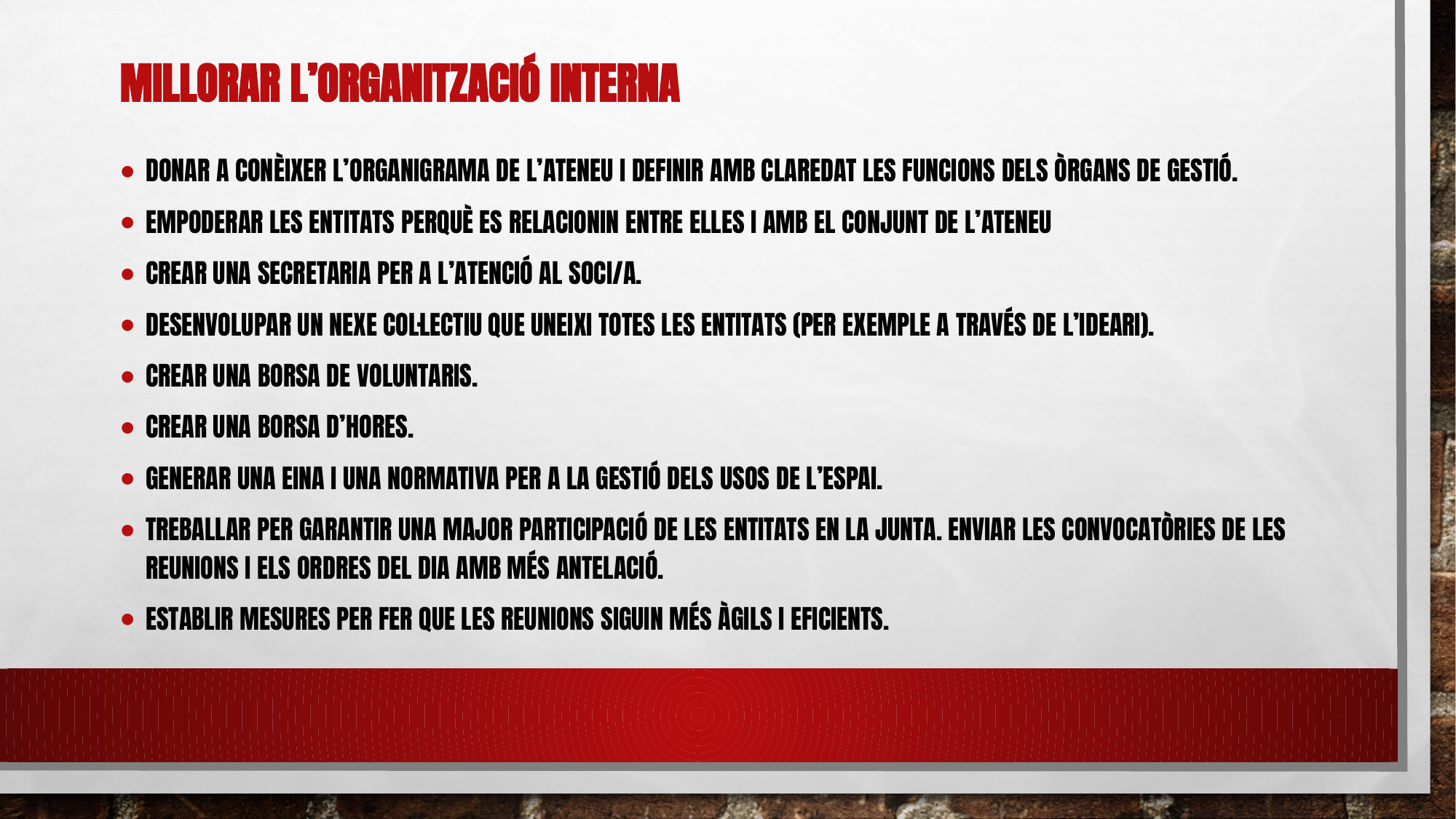

# Millorar l’organització interna
Donar a conèixer l’organigrama de l’Ateneu i definir amb claredat les funcions dels òrgans de gestió.
Empoderar les entitats perquè es relacionin entre elles I amb el conjunt de l’Ateneu
Crear una secretaria per a l’atenció al soci/a.
Desenvolupar un nexe col·lectiu que uneixi totes les entitats (per exemple a través de l’ideari).
Crear una borsa de voluntaris.
Crear una borsa d’hores.
Generar una eina i una normativa per a la gestió dels usos de l’espai.
Treballar per garantir una major participació de les entitats en la Junta. Enviar les convocatòries de les reunions i els ordres del dia amb més antelació.
Establir mesures per fer que les reunions siguin més àgils i eficients.